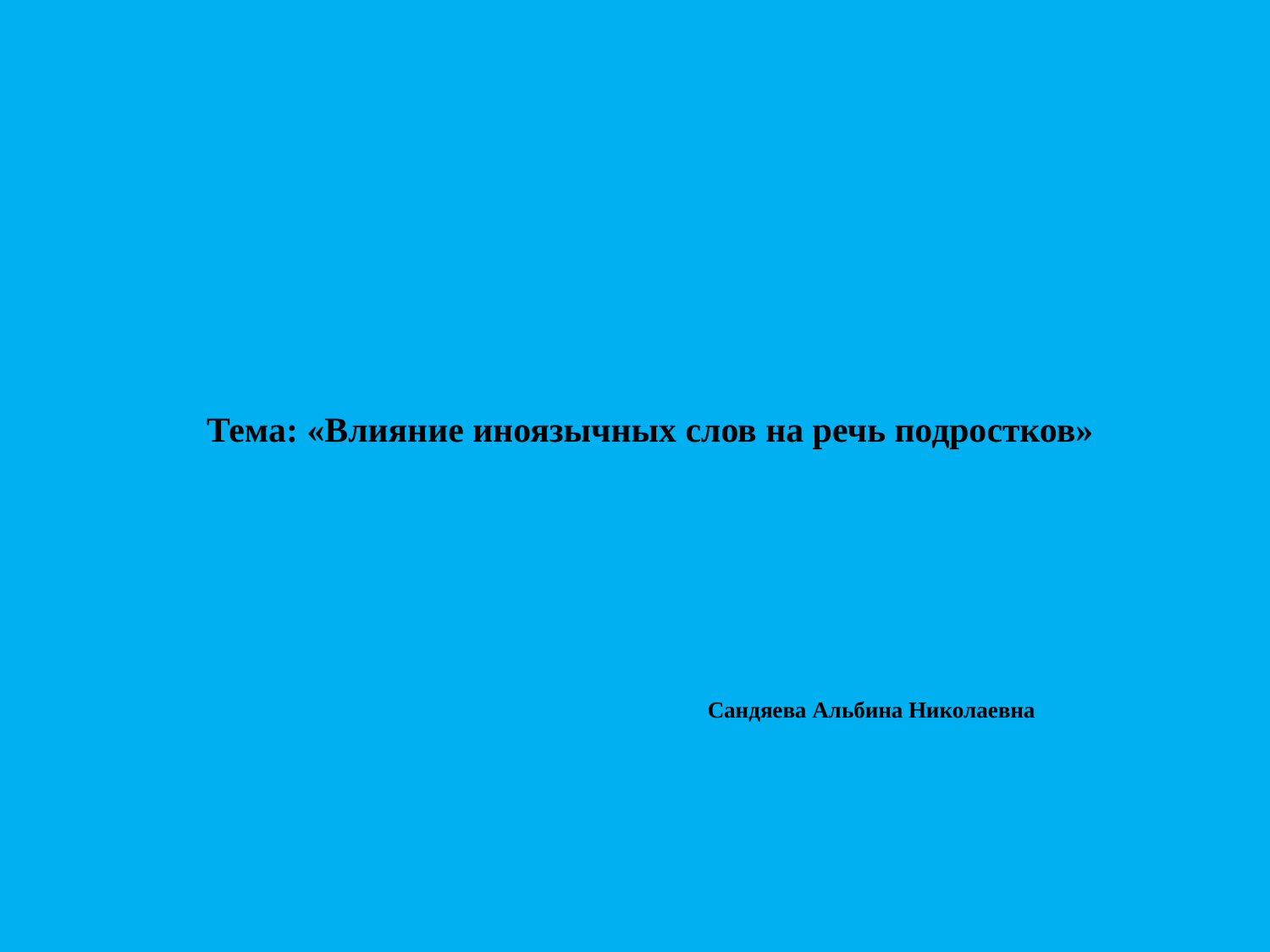

Тема: «Влияние иноязычных слов на речь подростков»

Сандяева Альбина Николаевна